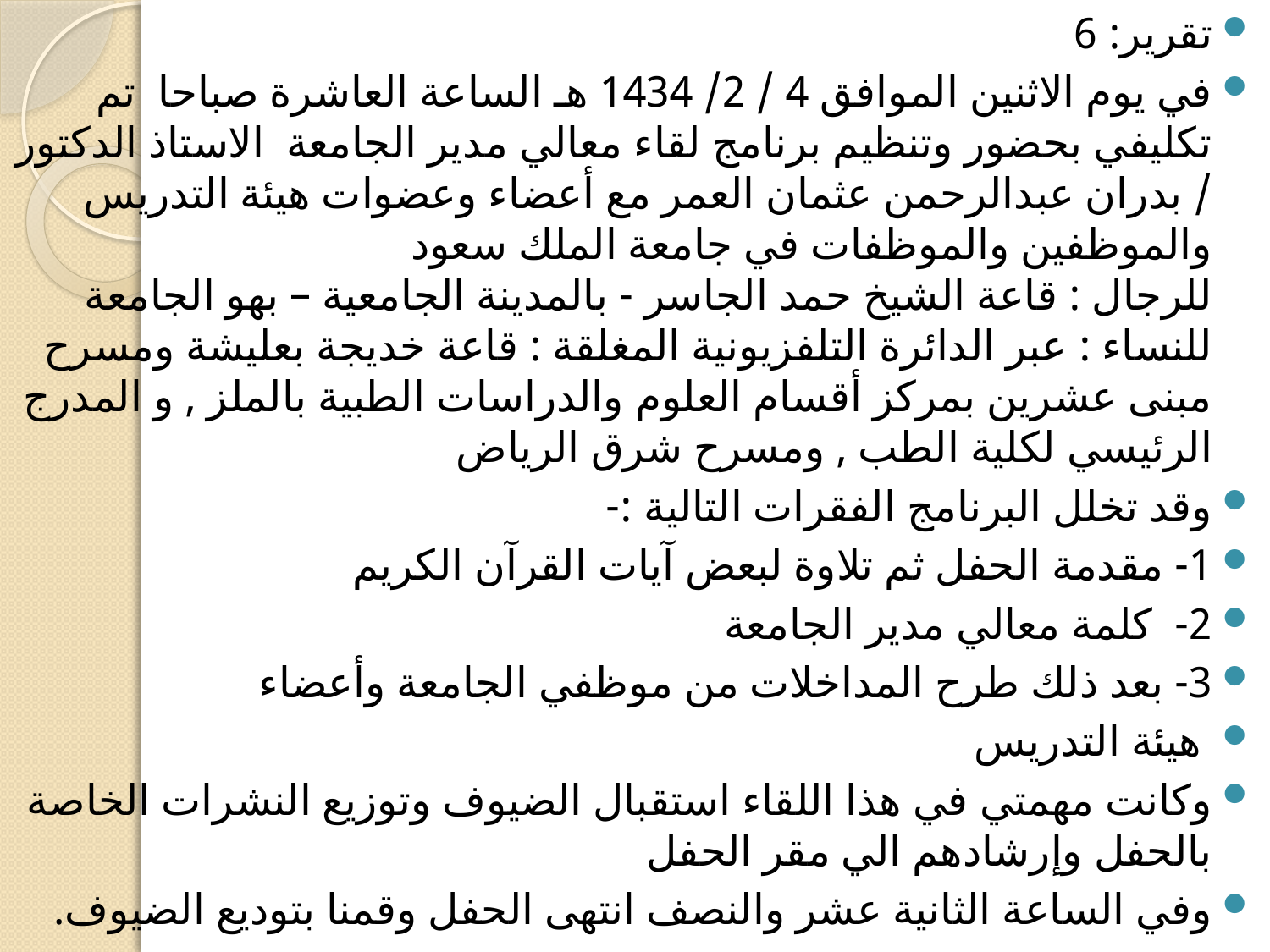

تقرير: 6
في يوم الاثنين الموافق 4 / 2/ 1434 هـ الساعة العاشرة صباحا  تم تكليفي بحضور وتنظيم برنامج لقاء معالي مدير الجامعة  الاستاذ الدكتور / بدران عبدالرحمن عثمان العمر مع أعضاء وعضوات هيئة التدريس والموظفين والموظفات في جامعة الملك سعود
للرجال : قاعة الشيخ حمد الجاسر - بالمدينة الجامعية – بهو الجامعة
للنساء : عبر الدائرة التلفزيونية المغلقة : قاعة خديجة بعليشة ومسرح مبنى عشرين بمركز أقسام العلوم والدراسات الطبية بالملز , و المدرج الرئيسي لكلية الطب , ومسرح شرق الرياض
وقد تخلل البرنامج الفقرات التالية :-
1- مقدمة الحفل ثم تلاوة لبعض آيات القرآن الكريم
2-  كلمة معالي مدير الجامعة
3- بعد ذلك طرح المداخلات من موظفي الجامعة وأعضاء
 هيئة التدريس
وكانت مهمتي في هذا اللقاء استقبال الضيوف وتوزيع النشرات الخاصة بالحفل وإرشادهم الي مقر الحفل
وفي الساعة الثانية عشر والنصف انتهى الحفل وقمنا بتوديع الضيوف.